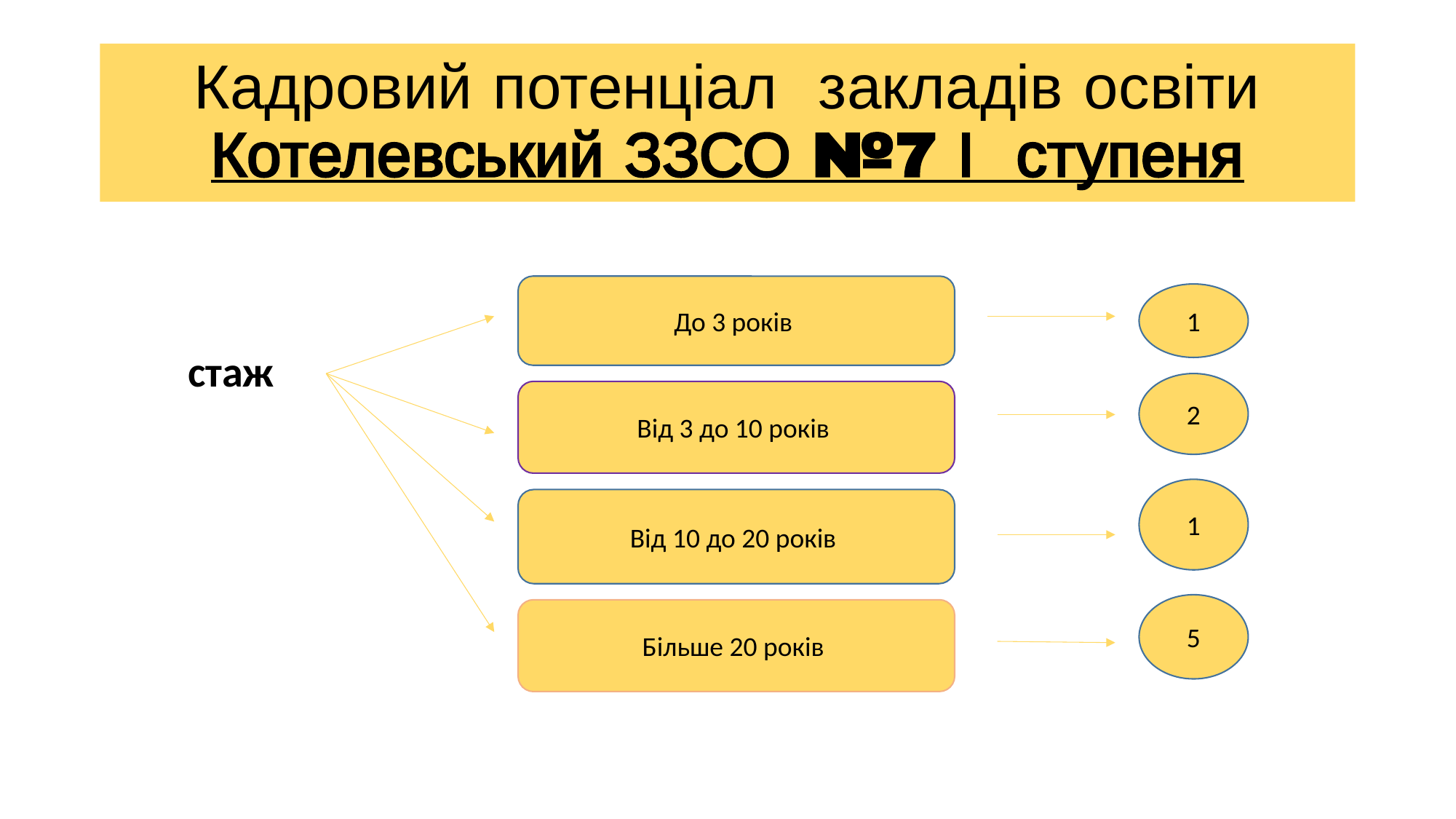

#
Кадровий потенціал  закладів освіти
Котелевський ЗЗСО №7 І  ступеня

        стаж

До 3 років
1
2
Від 3 до 10 років
1
Від 10 до 20 років
5
Більше 20 років